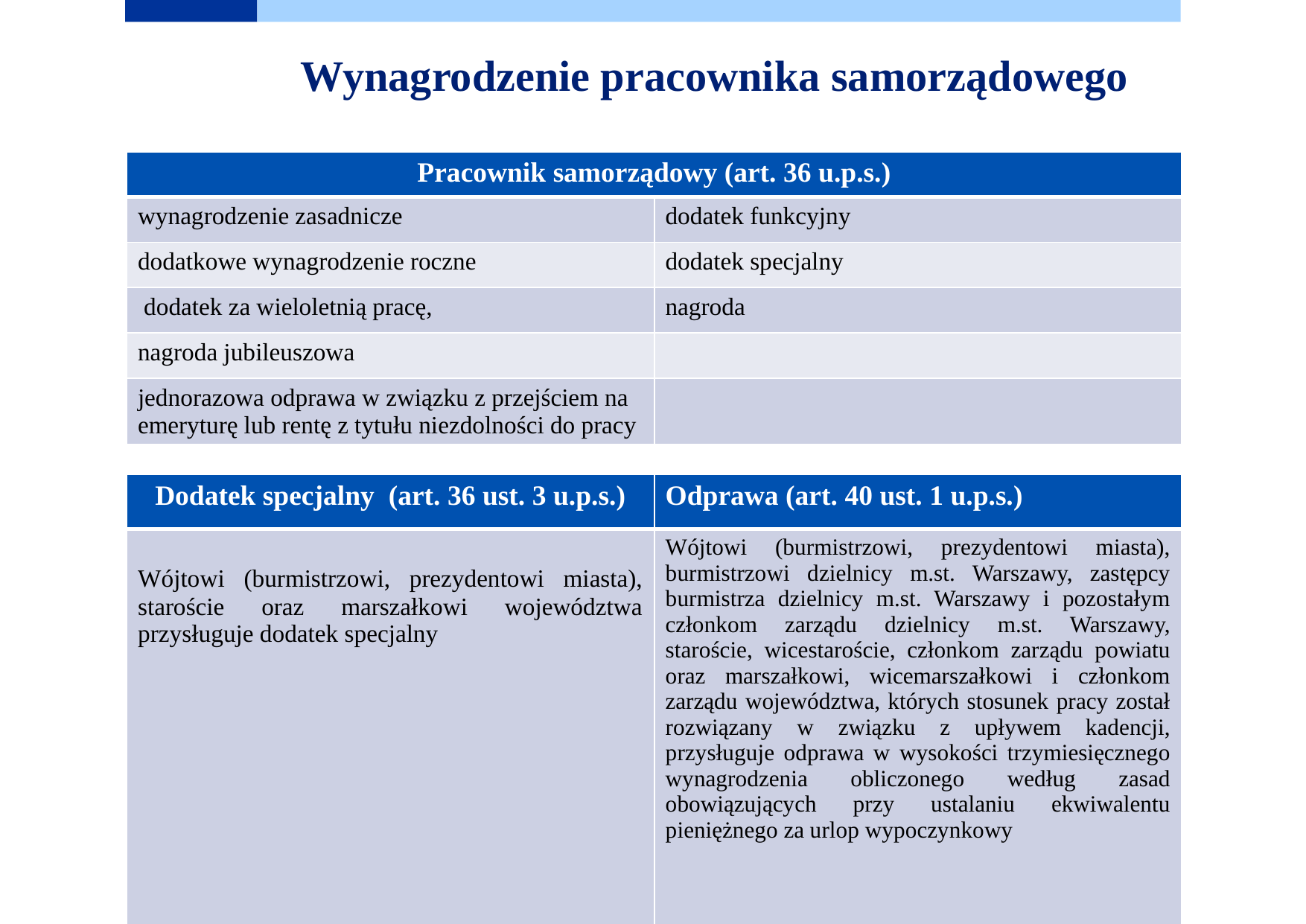

# Wynagrodzenie pracownika samorządowego
| Pracownik samorządowy (art. 36 u.p.s.) |  |
| --- | --- |
| wynagrodzenie zasadnicze | dodatek funkcyjny |
| dodatkowe wynagrodzenie roczne | dodatek specjalny |
| dodatek za wieloletnią pracę, | nagroda |
| nagroda jubileuszowa |  |
| jednorazowa odprawa w związku z przejściem na emeryturę lub rentę z tytułu niezdolności do pracy |  |
| Dodatek specjalny (art. 36 ust. 3 u.p.s.) | Odprawa (art. 40 ust. 1 u.p.s.) |
| --- | --- |
| Wójtowi (burmistrzowi, prezydentowi miasta), staroście oraz marszałkowi województwa przysługuje dodatek specjalny | Wójtowi (burmistrzowi, prezydentowi miasta), burmistrzowi dzielnicy m.st. Warszawy, zastępcy burmistrza dzielnicy m.st. Warszawy i pozostałym członkom zarządu dzielnicy m.st. Warszawy, staroście, wicestaroście, członkom zarządu powiatu oraz marszałkowi, wicemarszałkowi i członkom zarządu województwa, których stosunek pracy został rozwiązany w związku z upływem kadencji, przysługuje odprawa w wysokości trzymiesięcznego wynagrodzenia obliczonego według zasad obowiązujących przy ustalaniu ekwiwalentu pieniężnego za urlop wypoczynkowy |
32